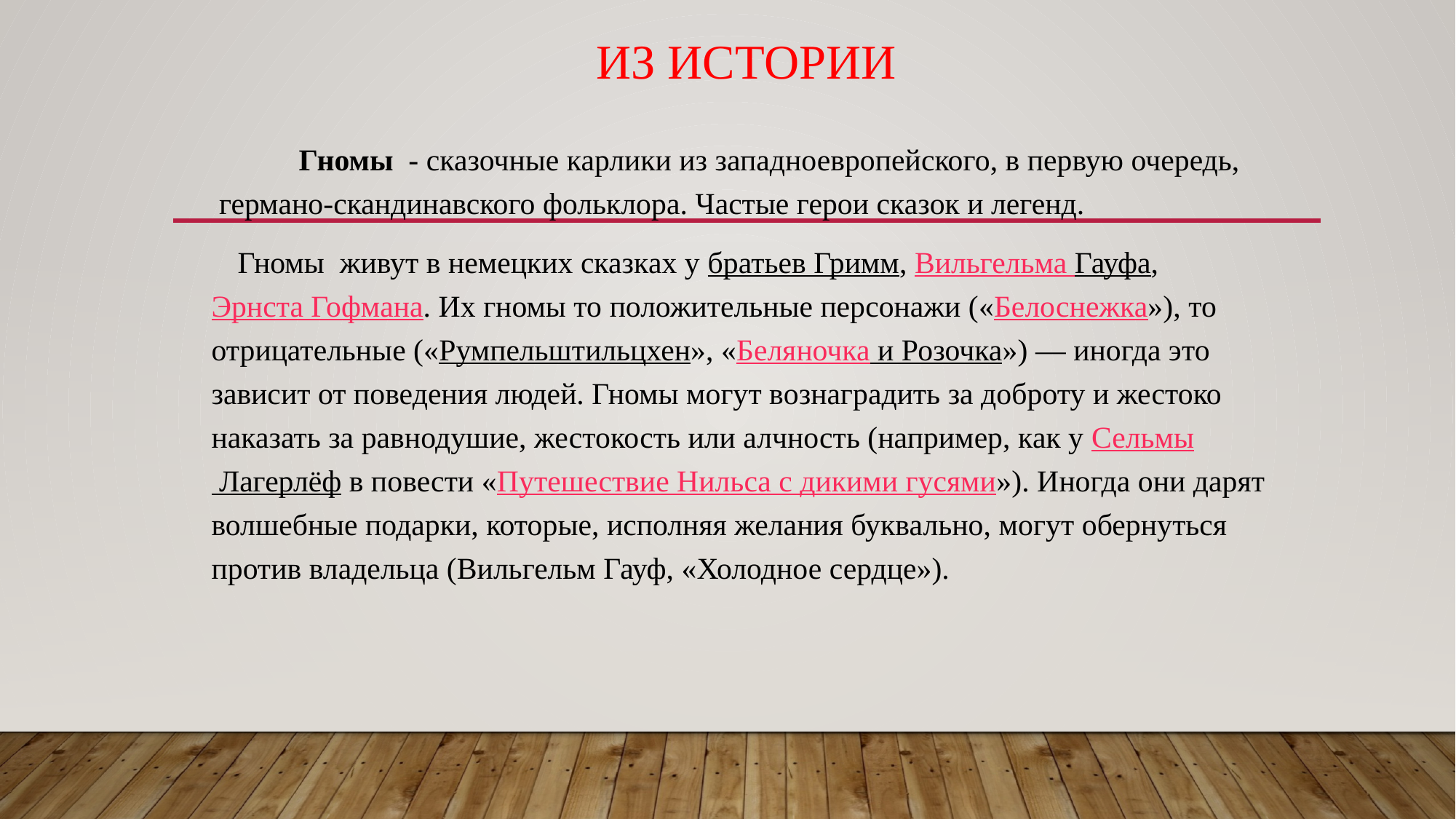

# Из истории
               Гномы  - сказочные карлики из западноевропейского, в первую очередь,  германо-скандинавского фольклора. Частые герои сказок и легенд.
       Гномы  живут в немецких сказках у братьев Гримм, Вильгельма Гауфа, Эрнста Гофмана. Их гномы то положительные персонажи («Белоснежка»), то отрицательные («Румпельштильцхен», «Беляночка и Розочка») — иногда это зависит от поведения людей. Гномы могут вознаградить за доброту и жестоко наказать за равнодушие, жестокость или алчность (например, как у Сельмы Лагерлёф в повести «Путешествие Нильса с дикими гусями»). Иногда они дарят волшебные подарки, которые, исполняя желания буквально, могут обернуться против владельца (Вильгельм Гауф, «Холодное сердце»).